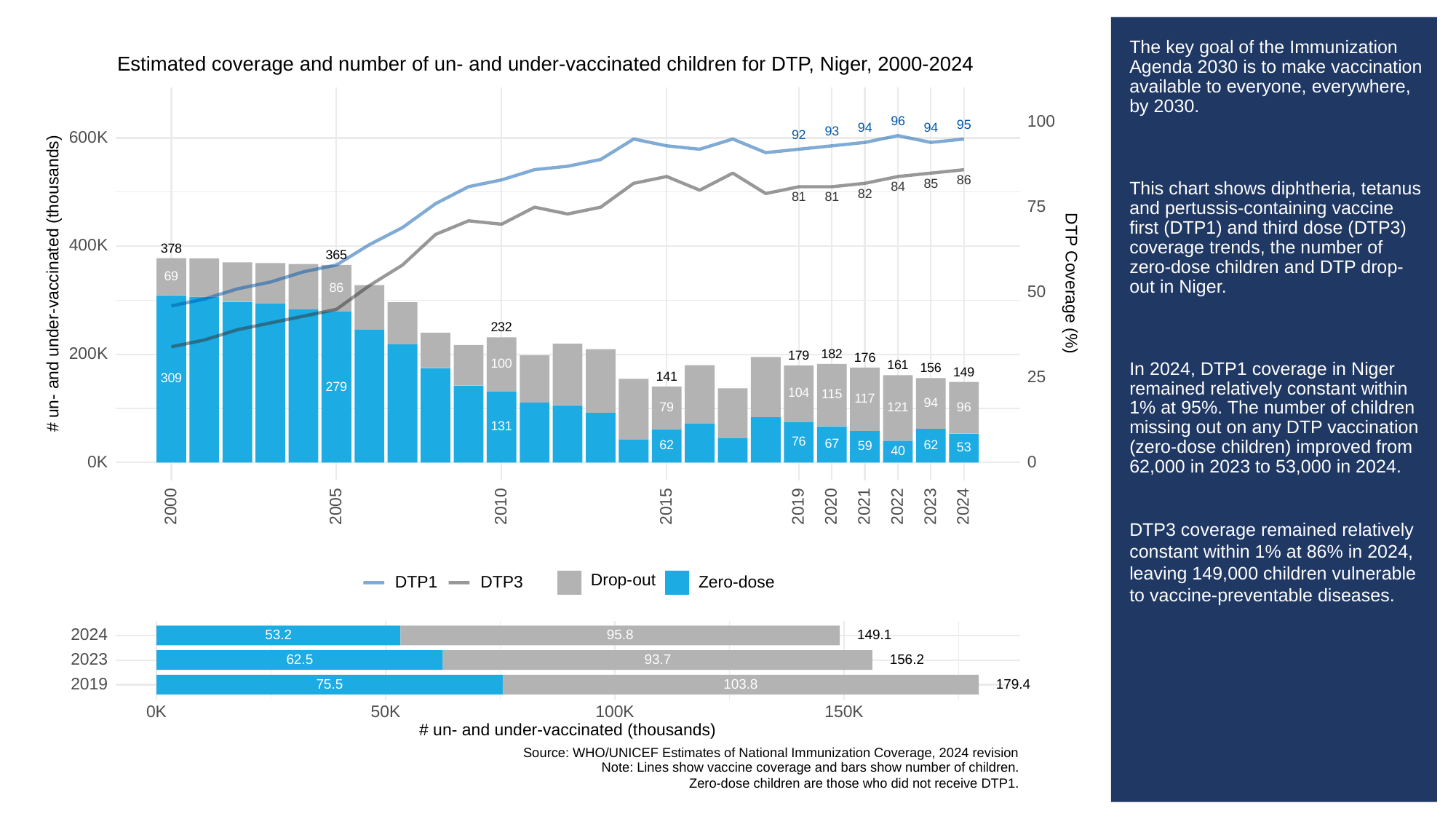

# The key goal of the Immunization Agenda 2030 is to make vaccination available to everyone, everywhere, by 2030.

This chart shows diphtheria, tetanus and pertussis-containing vaccine first (DTP1) and third dose (DTP3) coverage trends, the number of zero-dose children and DTP drop-out in Niger.

In 2024, DTP1 coverage in Niger remained relatively constant within 1% at 95%. The number of children missing out on any DTP vaccination (zero-dose children) improved from 62,000 in 2023 to 53,000 in 2024.

DTP3 coverage remained relatively constant within 1% at 86% in 2024, leaving 149,000 children vulnerable to vaccine-preventable diseases.

Estimated coverage and number of un- and under-vaccinated children for DTP, Niger, 2000-2024

100
96
95
94
94
93
92
600K

86
85
84
82

81
81
75
400K
378

365

69
# un- and under-vaccinated (thousands)
DTP Coverage (%)
86

50

232

200K

182
179
176

100
161
156

149

25
141
309

279

104
115

117
94

79
96
121

131

76

67

62
62
59
53
40
0K
0

2023
2000
2005
2010
2015
2019
2020
2021
2022
2024

Drop-out
DTP3
Zero-dose
DTP1

2024
53.2
95.8
149.1

2023
93.7
62.5
156.2

2019
103.8
179.4
75.5

0K
50K
100K
150K
# un- and under-vaccinated (thousands)
Source: WHO/UNICEF Estimates of National Immunization Coverage, 2024 revision
Note: Lines show vaccine coverage and bars show number of children.
Zero-dose children are those who did not receive DTP1.